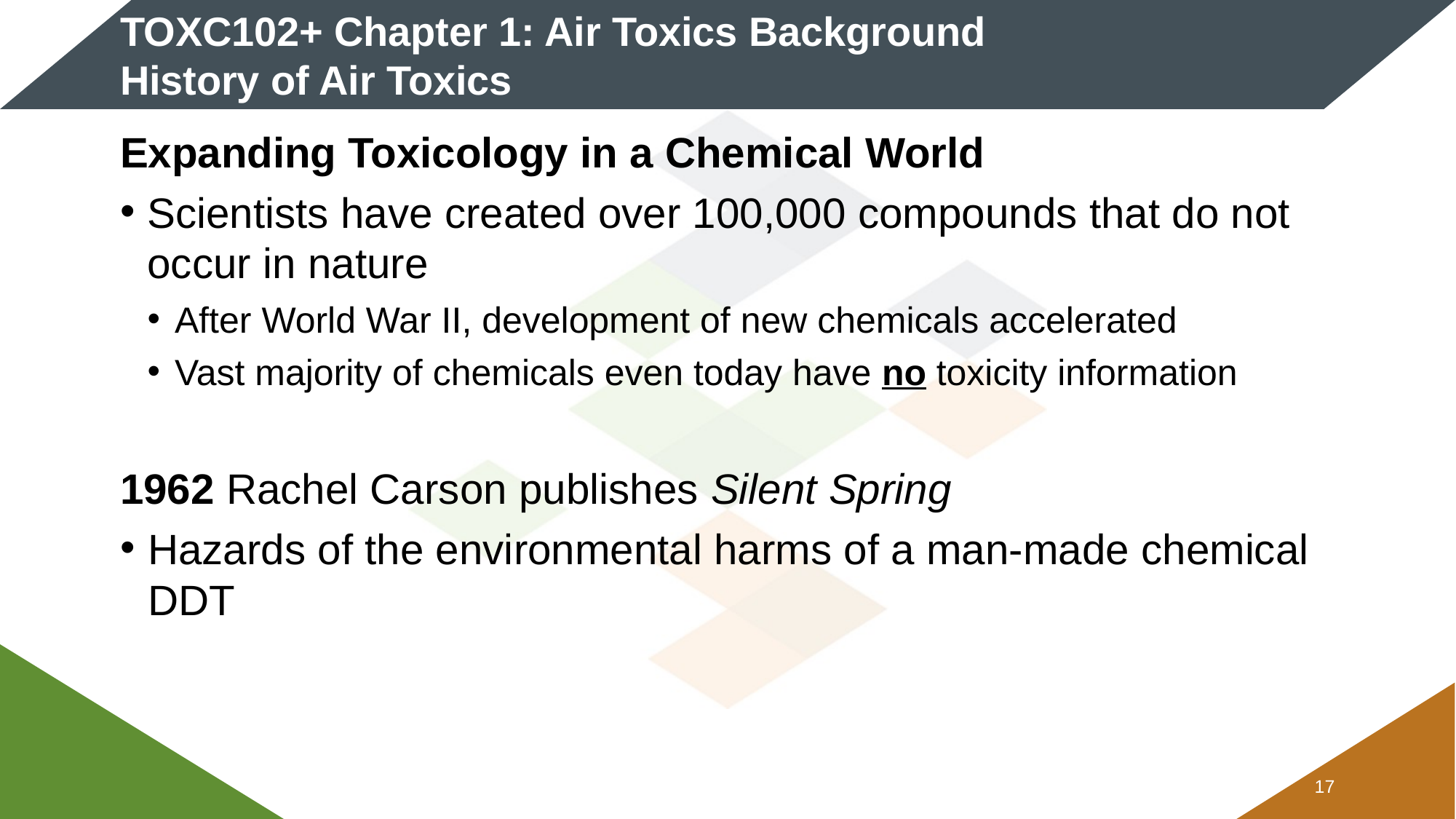

# TOXC102+ Chapter 1: Air Toxics Background History of Air Toxics
Expanding Toxicology in a Chemical World
Scientists have created over 100,000 compounds that do not occur in nature
After World War II, development of new chemicals accelerated
Vast majority of chemicals even today have no toxicity information

1962 Rachel Carson publishes Silent Spring
Hazards of the environmental harms of a man-made chemical DDT

17